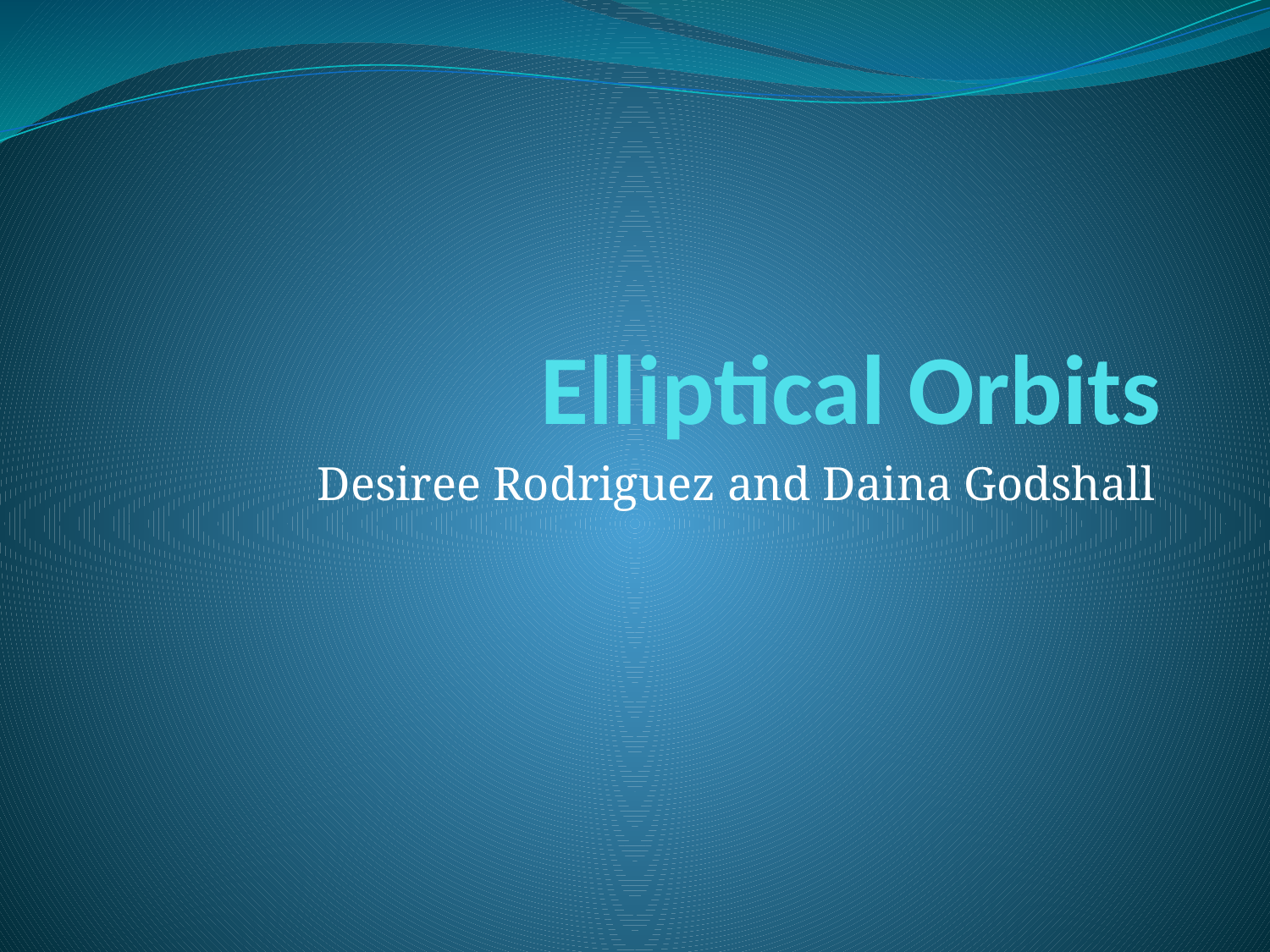

# Elliptical Orbits
Desiree Rodriguez and Daina Godshall